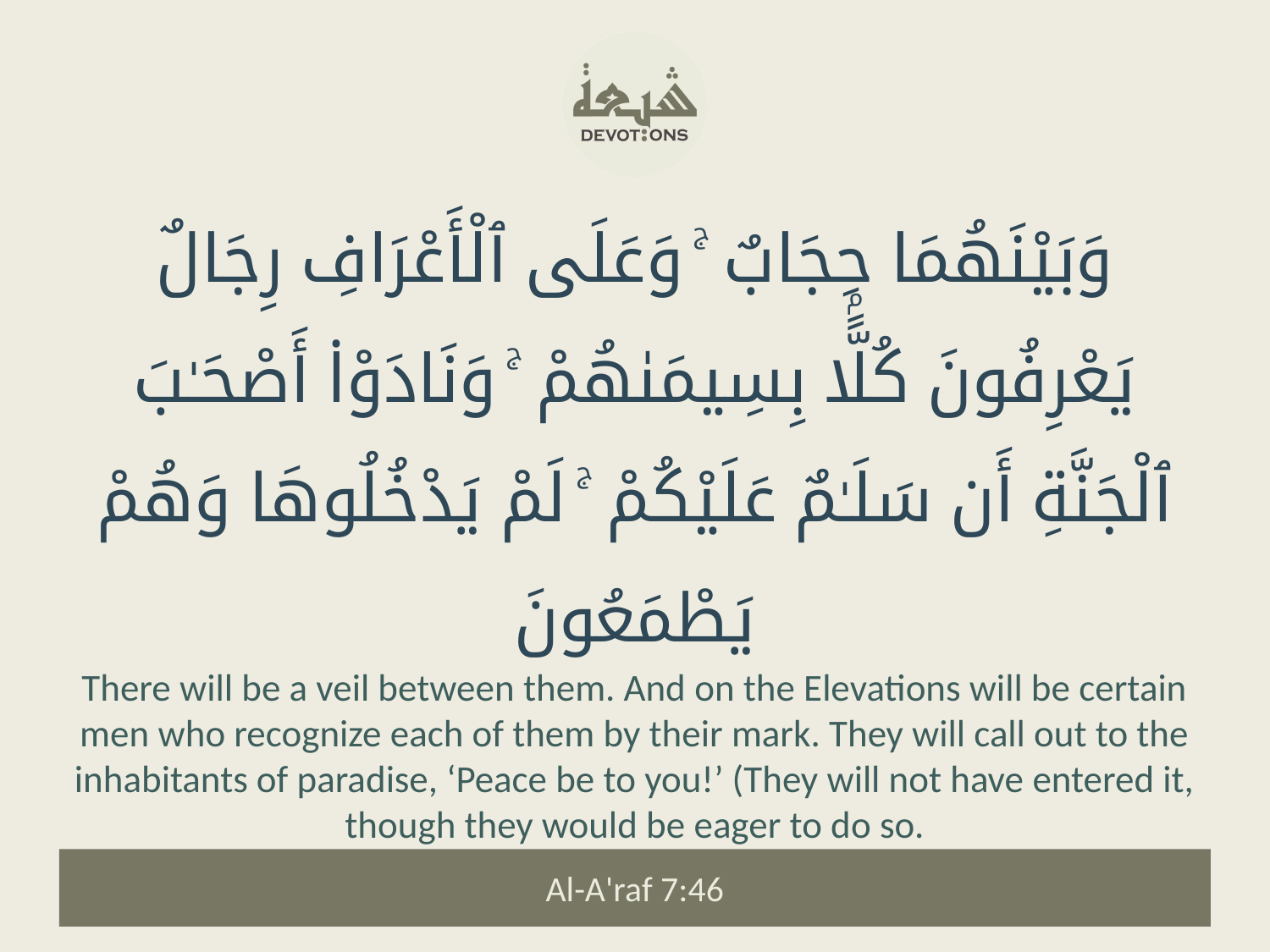

وَبَيْنَهُمَا حِجَابٌ ۚ وَعَلَى ٱلْأَعْرَافِ رِجَالٌ يَعْرِفُونَ كُلًّۢا بِسِيمَىٰهُمْ ۚ وَنَادَوْا۟ أَصْحَـٰبَ ٱلْجَنَّةِ أَن سَلَـٰمٌ عَلَيْكُمْ ۚ لَمْ يَدْخُلُوهَا وَهُمْ يَطْمَعُونَ
There will be a veil between them. And on the Elevations will be certain men who recognize each of them by their mark. They will call out to the inhabitants of paradise, ‘Peace be to you!’ (They will not have entered it, though they would be eager to do so.
Al-A'raf 7:46